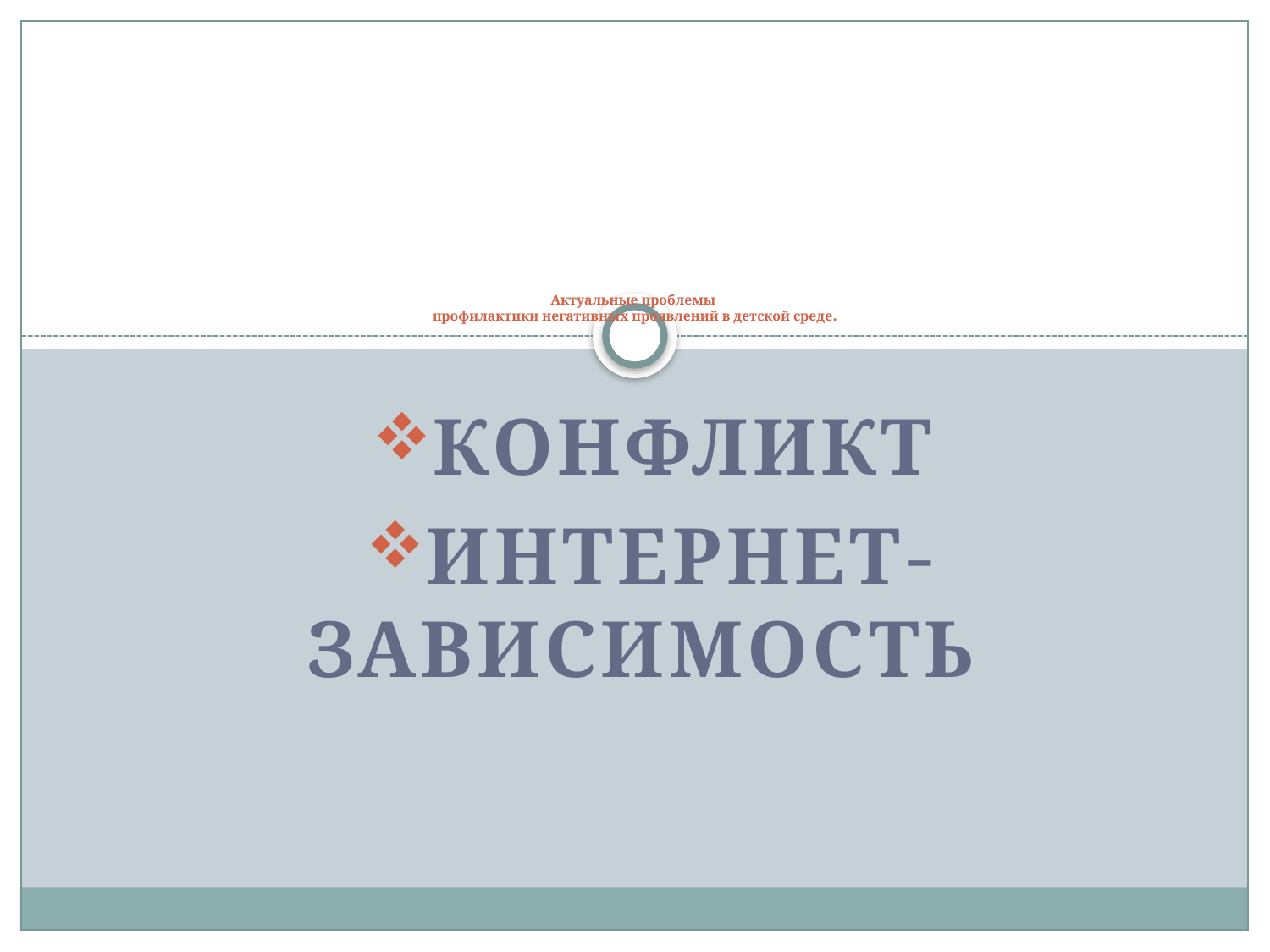

# Актуальные проблемы профилактики негативных проявлений в детской среде.
Конфликт
Интернет-зависимость